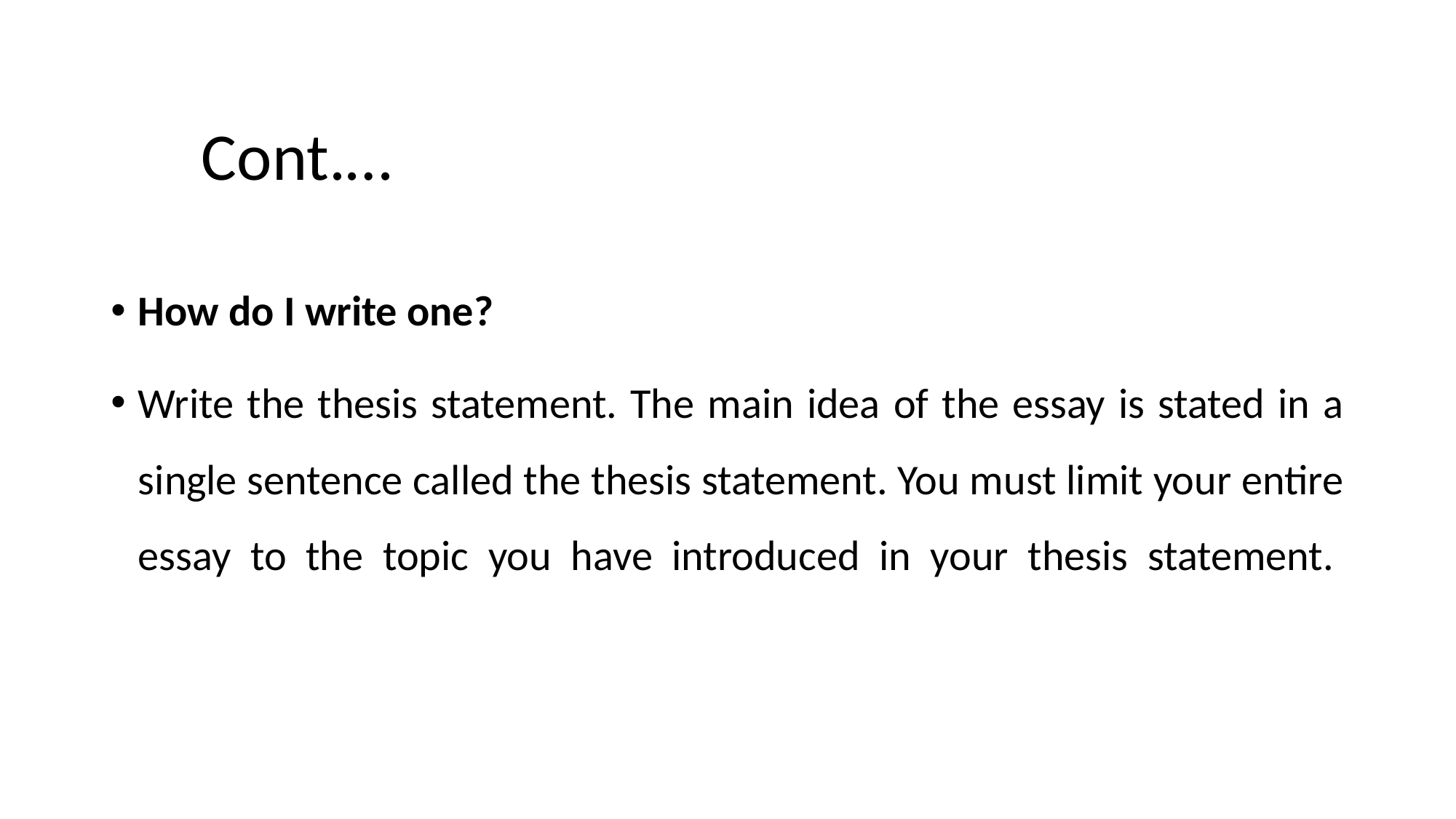

# Cont.…

How do I write one?
Write the thesis statement. The main idea of the essay is stated in a single sentence called the thesis statement. You must limit your entire essay to the topic you have introduced in your thesis statement.